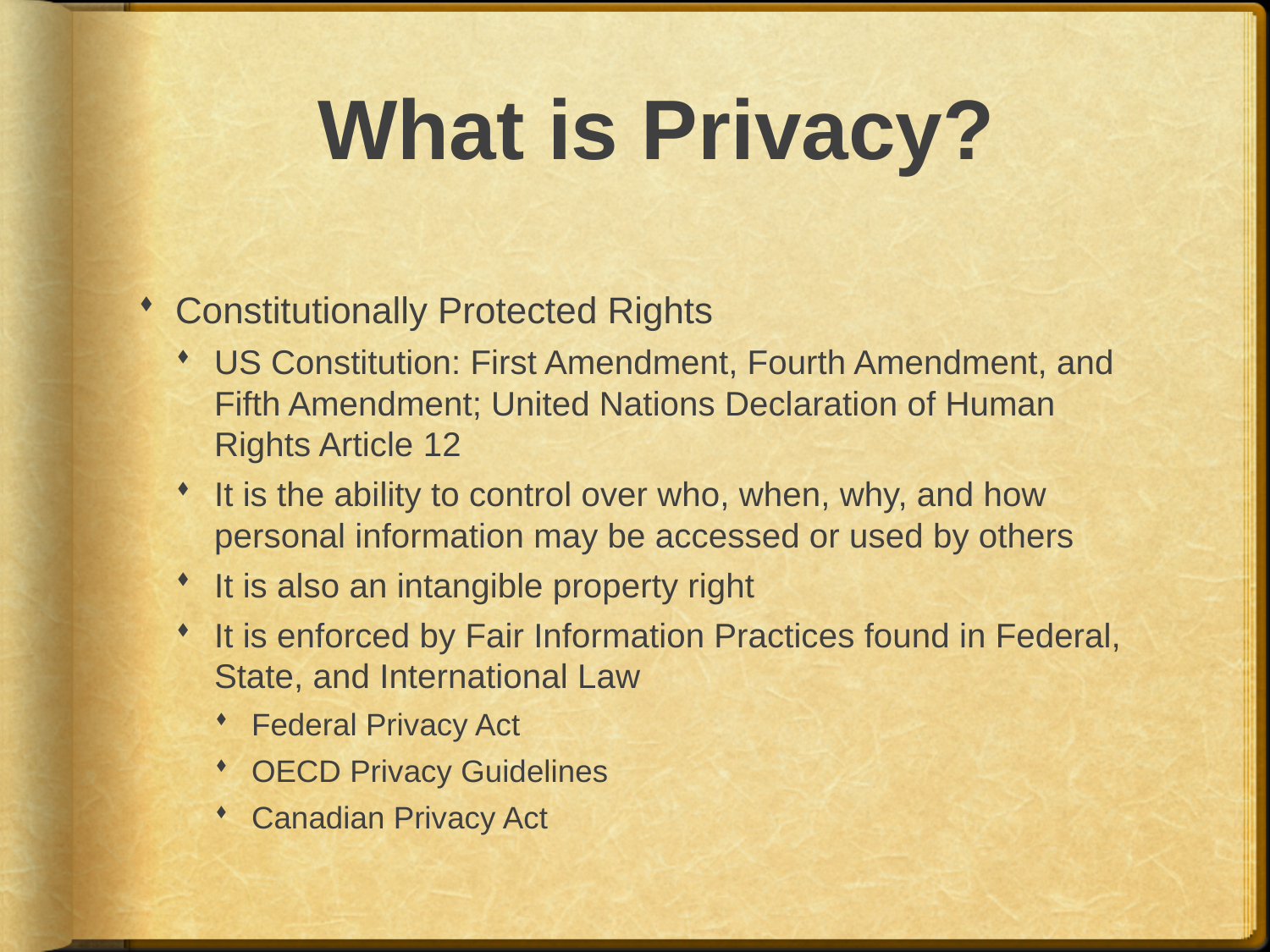

# What is Privacy?
Constitutionally Protected Rights
US Constitution: First Amendment, Fourth Amendment, and Fifth Amendment; United Nations Declaration of Human Rights Article 12
It is the ability to control over who, when, why, and how personal information may be accessed or used by others
It is also an intangible property right
It is enforced by Fair Information Practices found in Federal, State, and International Law
Federal Privacy Act
OECD Privacy Guidelines
Canadian Privacy Act